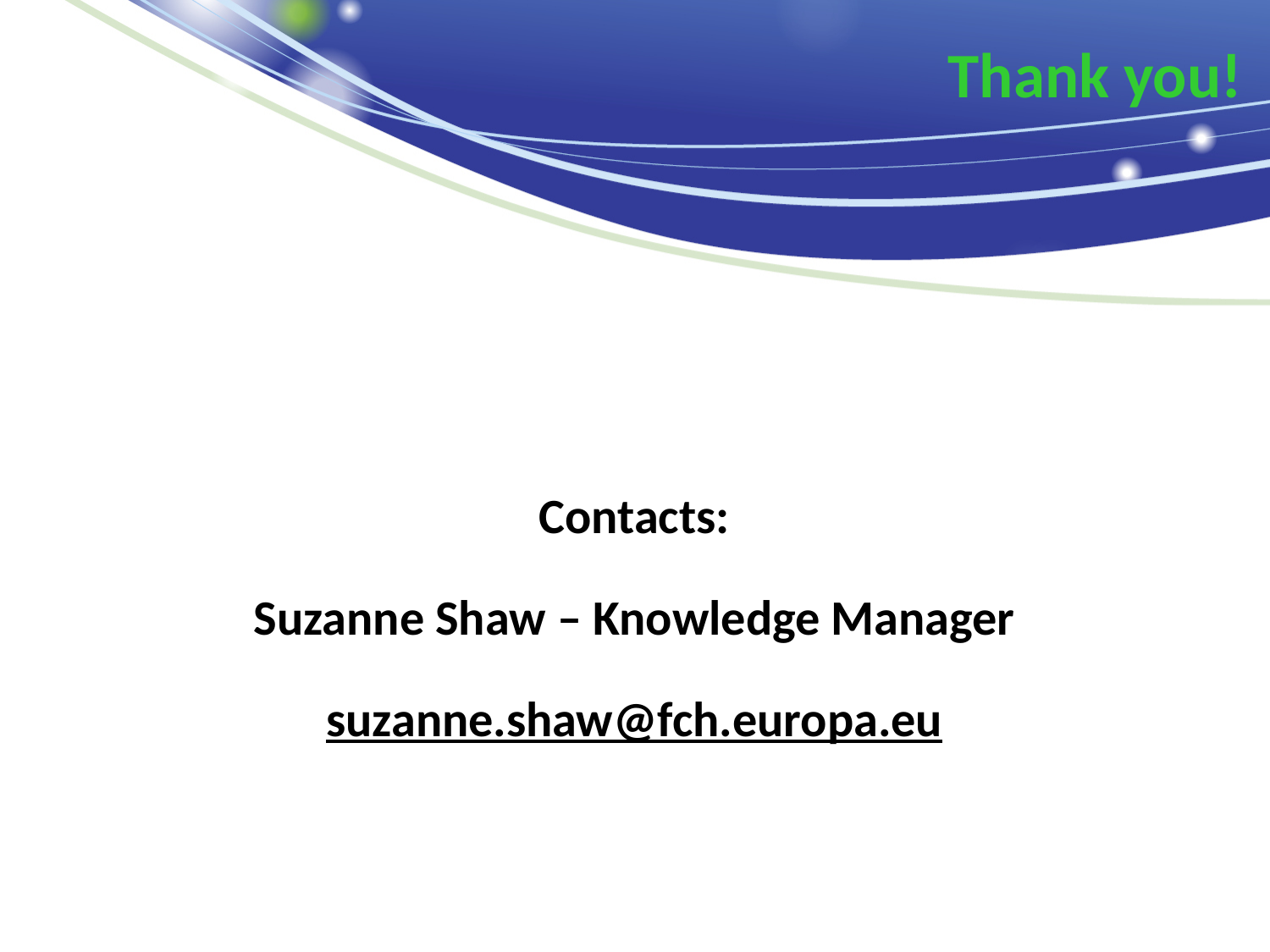

# Thank you!

Contacts:
Suzanne Shaw – Knowledge Manager
suzanne.shaw@fch.europa.eu